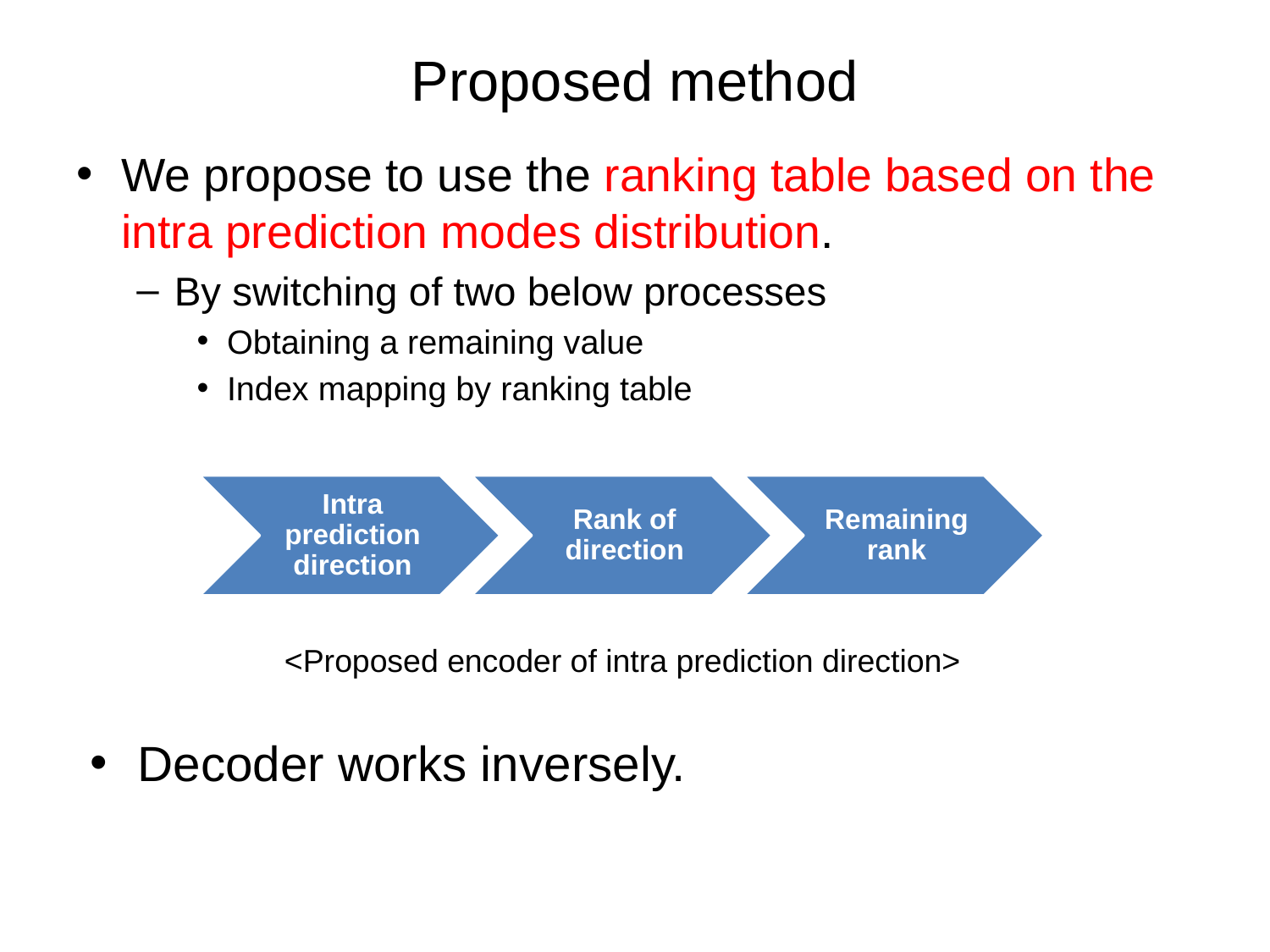

# Proposed method
We propose to use the ranking table based on the intra prediction modes distribution.
By switching of two below processes
Obtaining a remaining value
Index mapping by ranking table
Intra prediction direction
Rank of direction
Remaining rank
<Proposed encoder of intra prediction direction>
Decoder works inversely.